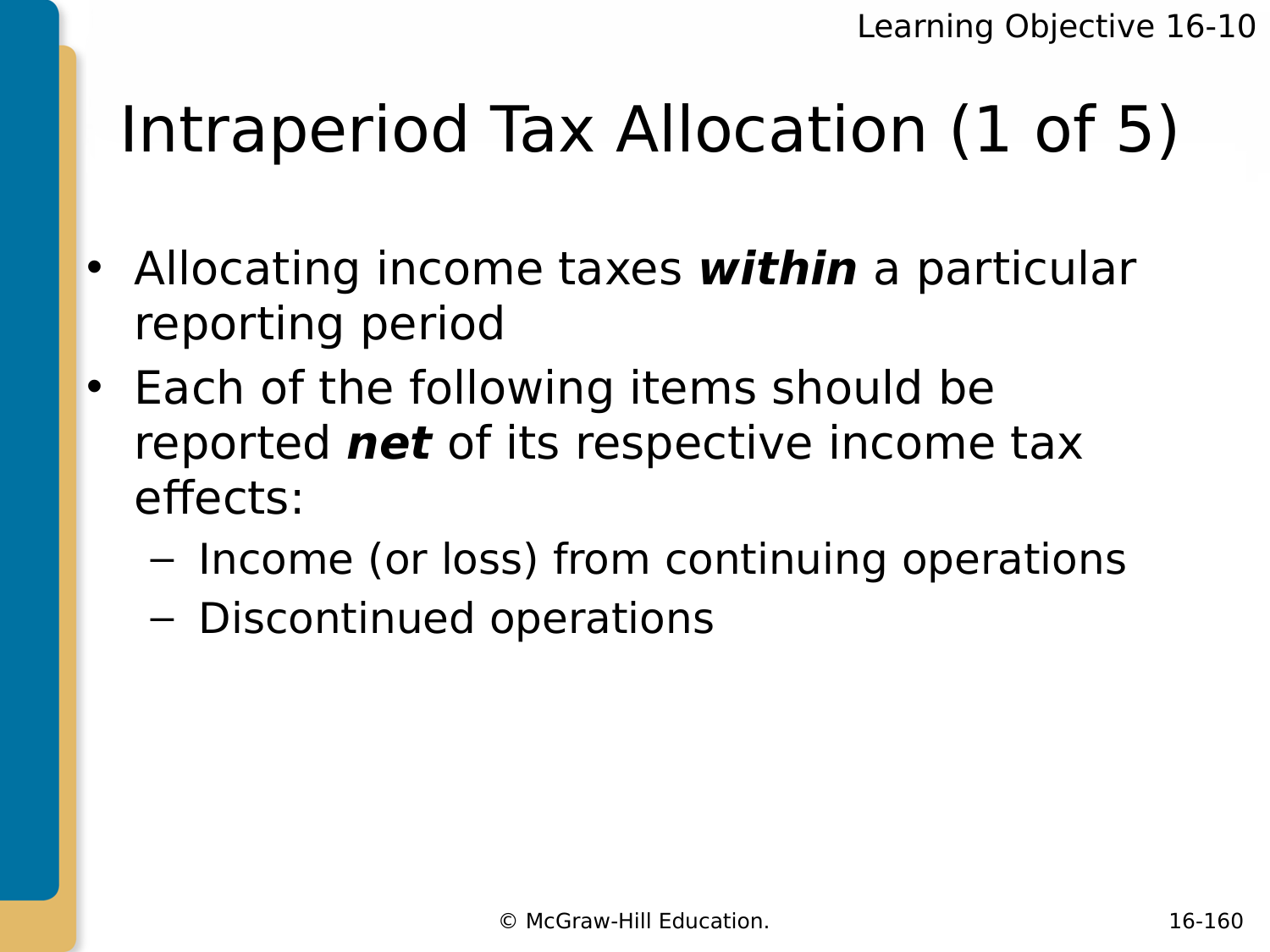

Learning Objective 16-10
# Intraperiod Tax Allocation (1 of 5)
Allocating income taxes within a particular reporting period
Each of the following items should be reported net of its respective income tax effects:
Income (or loss) from continuing operations
Discontinued operations